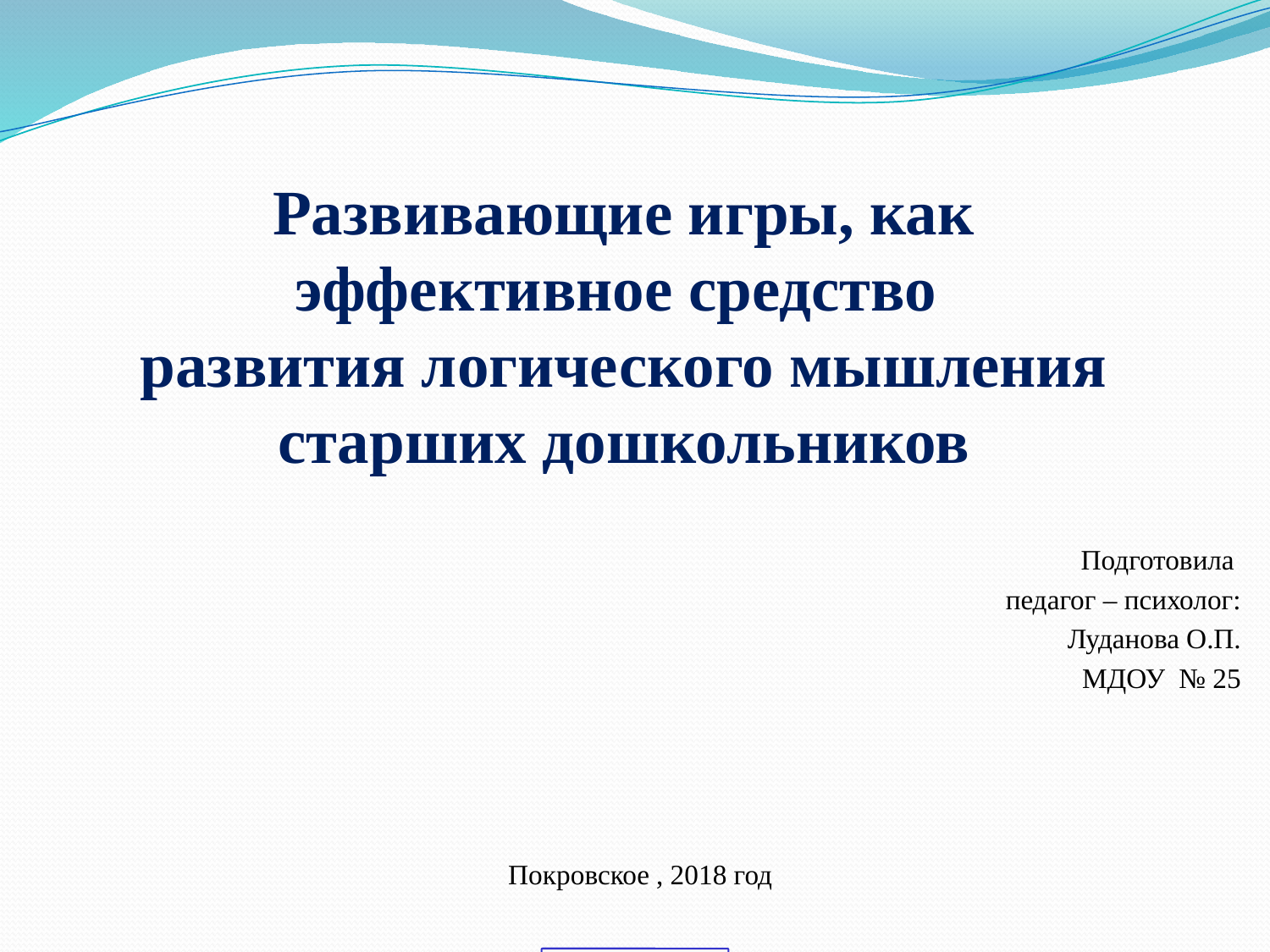

# Развивающие игры, как эффективное средство развития логического мышления старших дошкольников
Подготовила
педагог – психолог:
Луданова О.П.
МДОУ  № 25

Покровское , 2018 год